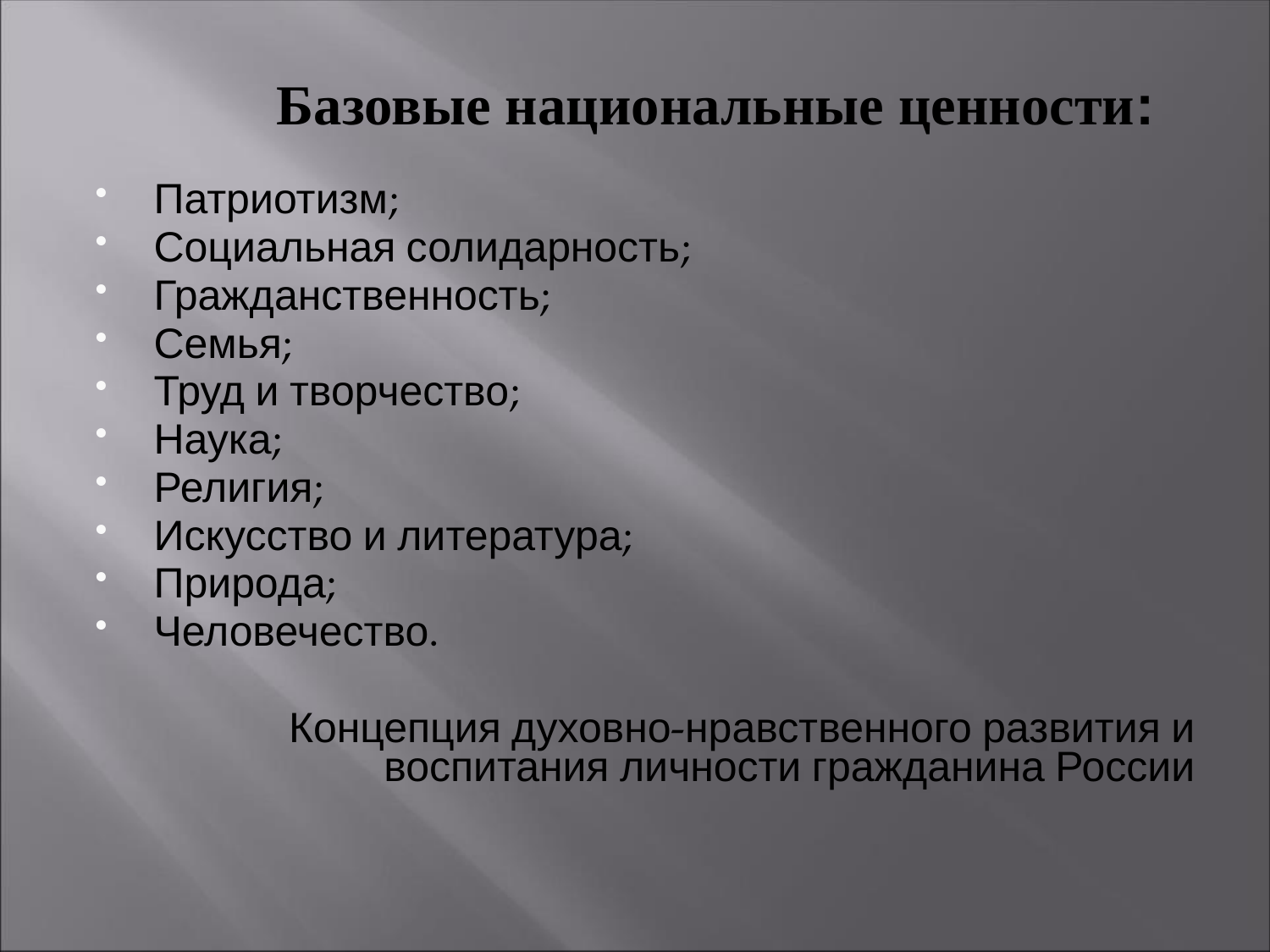

# Базовые национальные ценности:
Патриотизм;
Социальная солидарность;
Гражданственность;
Семья;
Труд и творчество;
Наука;
Религия;
Искусство и литература;
Природа;
Человечество.

Концепция духовно-нравственного развития и воспитания личности гражданина России